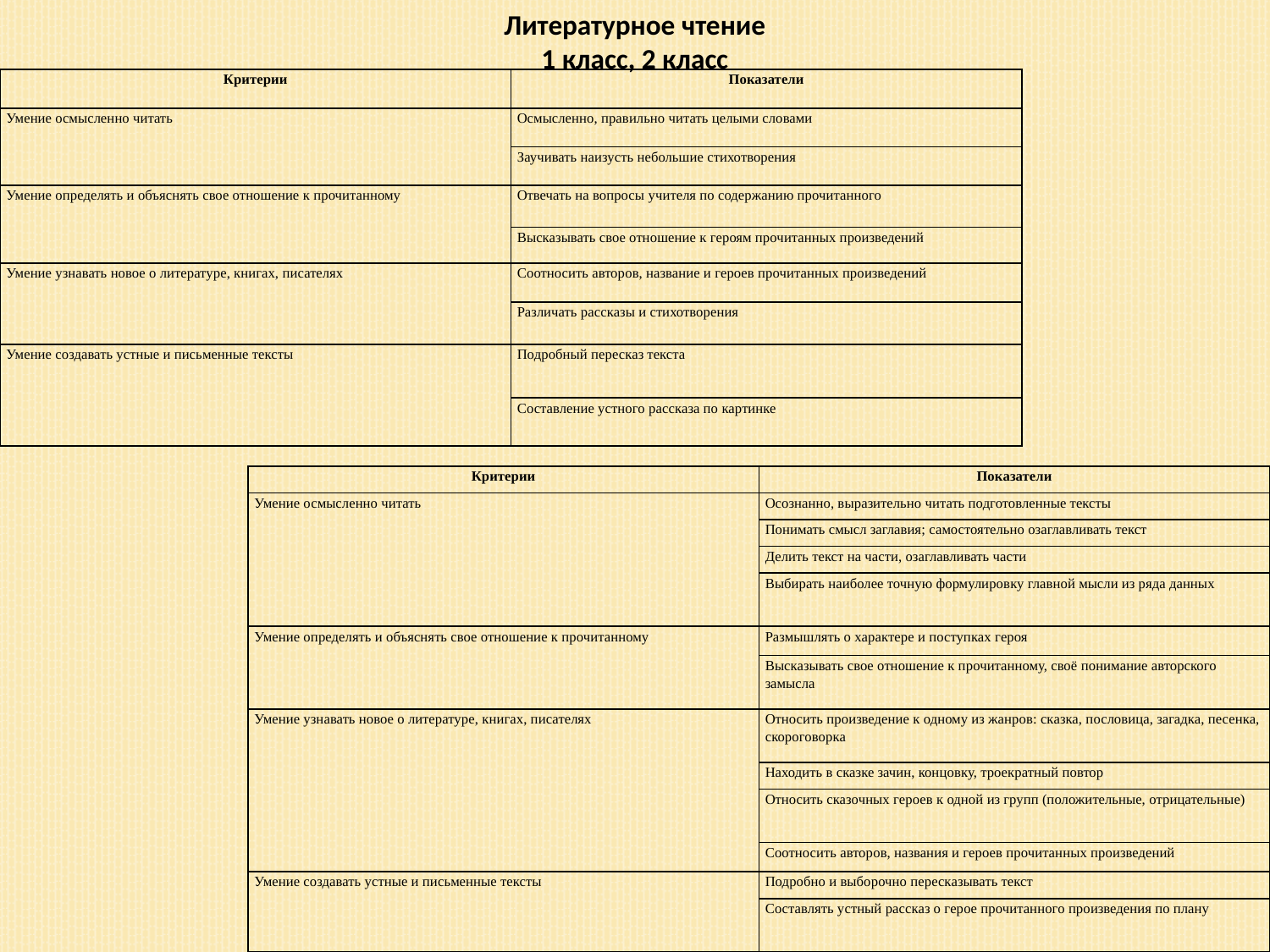

Литературное чтение
1 класс, 2 класс

| Критерии | Показатели |
| --- | --- |
| Умение осмысленно читать | Осмысленно, правильно читать целыми словами |
|  | Заучивать наизусть небольшие стихотворения |
| Умение определять и объяснять свое отношение к прочитанному | Отвечать на вопросы учителя по содержанию прочитанного |
|  | Высказывать свое отношение к героям прочитанных произведений |
| Умение узнавать новое о литературе, книгах, писателях | Соотносить авторов, название и героев прочитанных произведений |
|  | Различать рассказы и стихотворения |
| Умение создавать устные и письменные тексты | Подробный пересказ текста |
|  | Составление устного рассказа по картинке |
| Критерии | Показатели |
| --- | --- |
| Умение осмысленно читать | Осознанно, выразительно читать подготовленные тексты |
|  | Понимать смысл заглавия; самостоятельно озаглавливать текст |
|  | Делить текст на части, озаглавливать части |
|  | Выбирать наиболее точную формулировку главной мысли из ряда данных |
| Умение определять и объяснять свое отношение к прочитанному | Размышлять о характере и поступках героя |
|  | Высказывать свое отношение к прочитанному, своё понимание авторского замысла |
| Умение узнавать новое о литературе, книгах, писателях | Относить произведение к одному из жанров: сказка, пословица, загадка, песенка, скороговорка |
|  | Находить в сказке зачин, концовку, троекратный повтор |
|  | Относить сказочных героев к одной из групп (положительные, отрицательные) |
|  | Соотносить авторов, названия и героев прочитанных произведений |
| Умение создавать устные и письменные тексты | Подробно и выборочно пересказывать текст |
|  | Составлять устный рассказ о герое прочитанного произведения по плану |